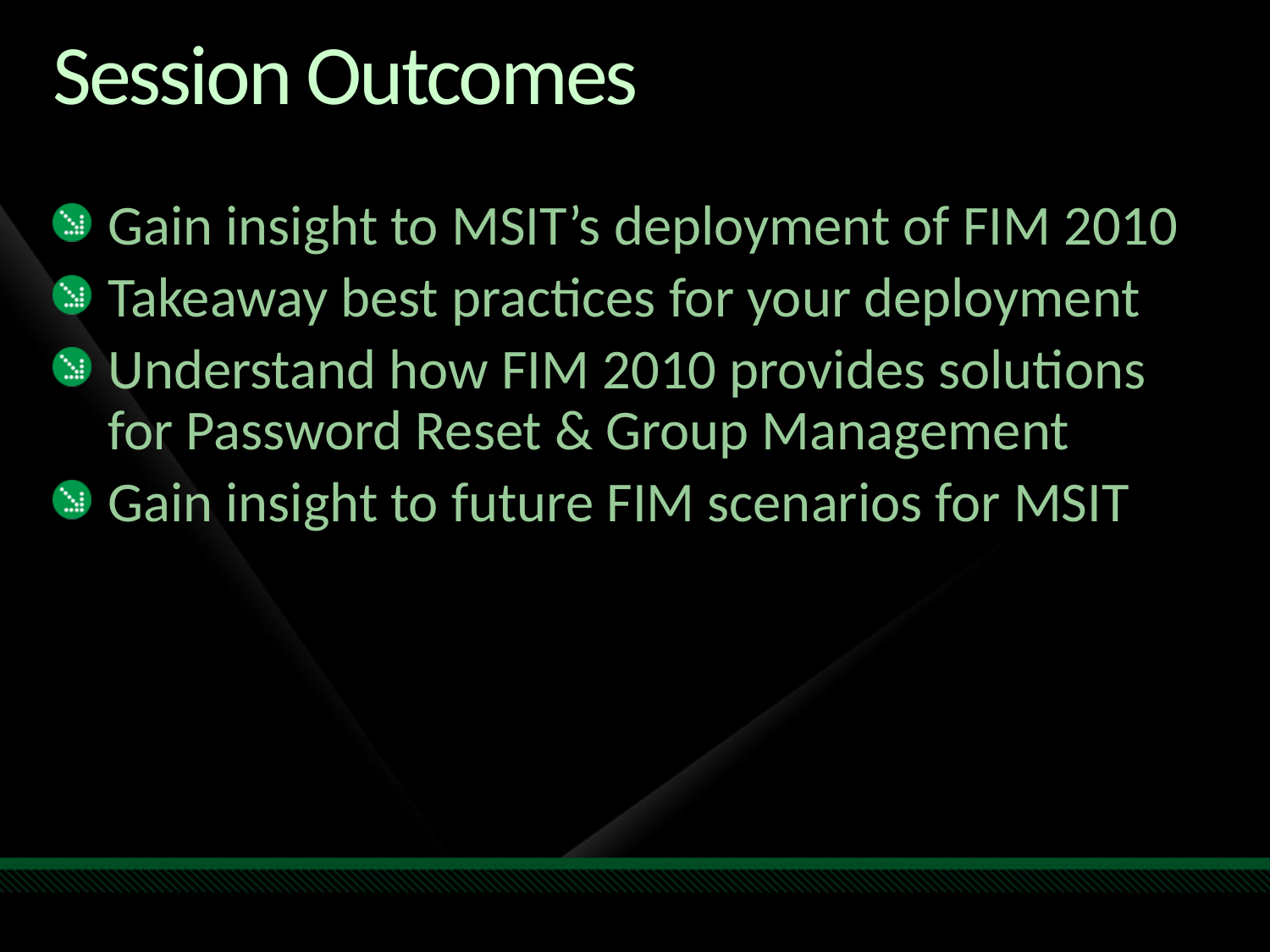

# Session Outcomes
Gain insight to MSIT’s deployment of FIM 2010
Takeaway best practices for your deployment
Understand how FIM 2010 provides solutions for Password Reset & Group Management
Gain insight to future FIM scenarios for MSIT